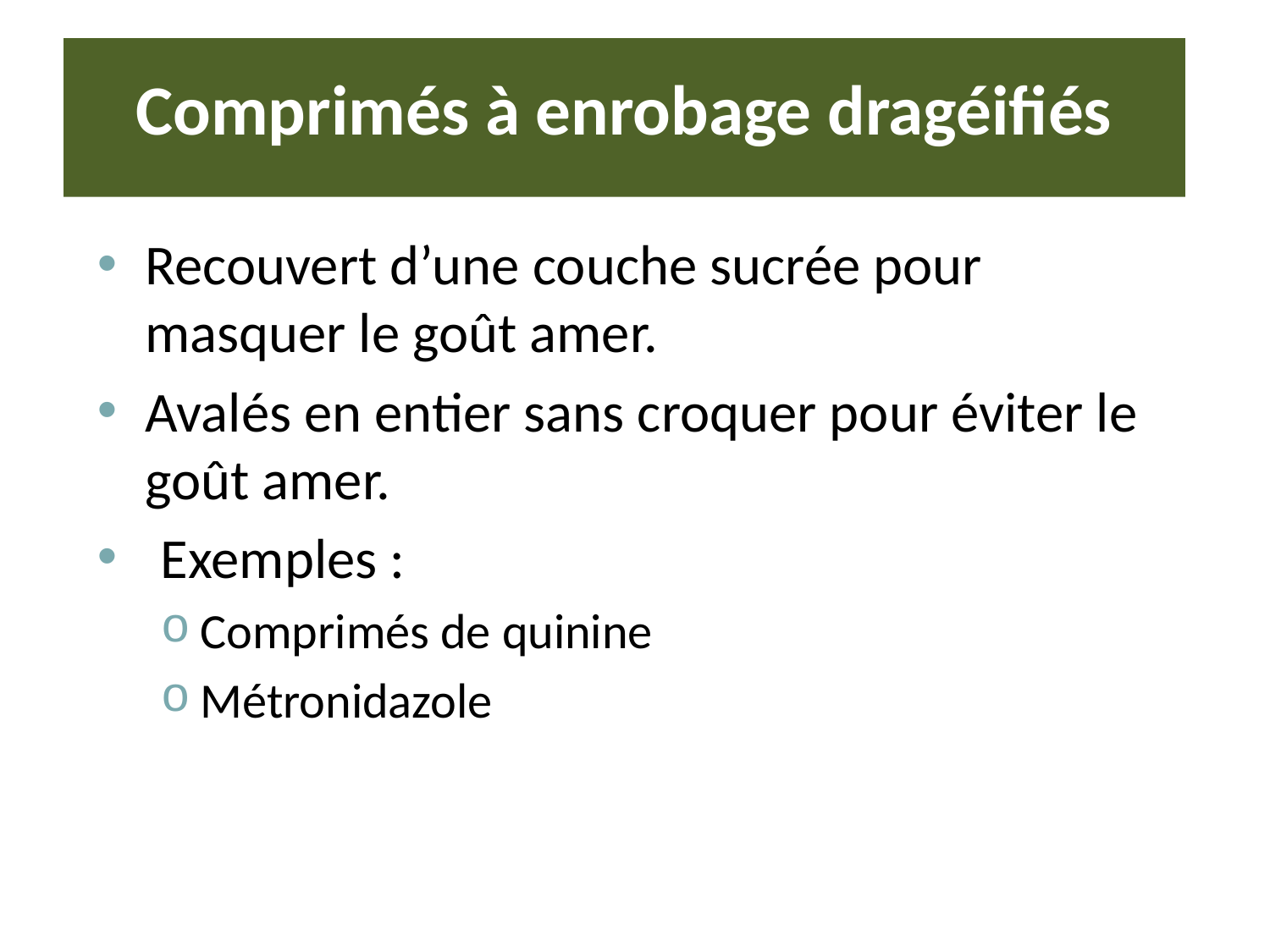

# Comprimés à enrobage dragéifiés
Recouvert d’une couche sucrée pour masquer le goût amer.
Avalés en entier sans croquer pour éviter le goût amer.
Exemples :
Comprimés de quinine
Métronidazole